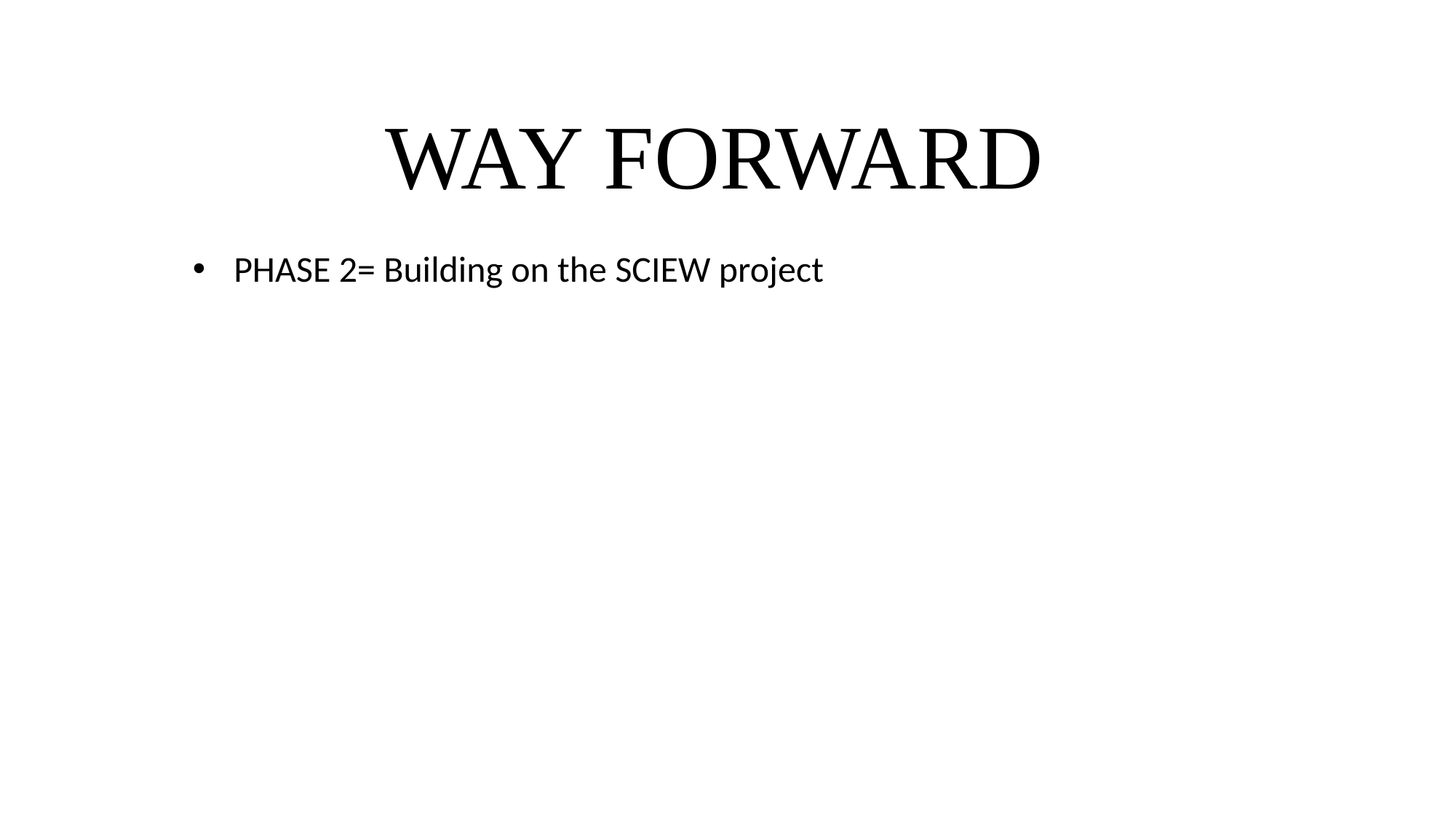

# WAY FORWARD
PHASE 2= Building on the SCIEW project